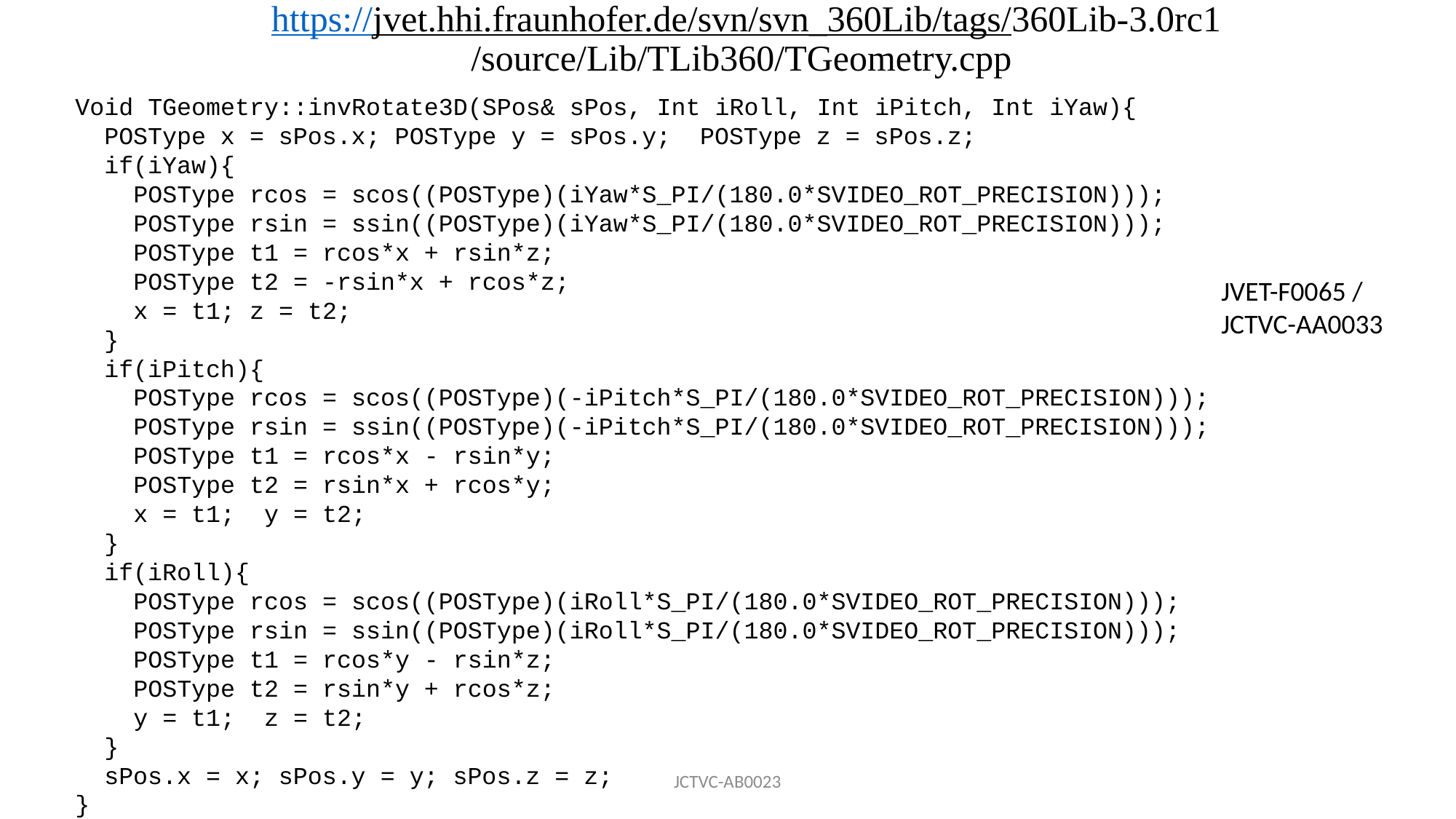

# https://jvet.hhi.fraunhofer.de/svn/svn_360Lib/tags/360Lib-3.0rc1 /source/Lib/TLib360/TGeometry.cpp
Void TGeometry::invRotate3D(SPos& sPos, Int iRoll, Int iPitch, Int iYaw){
  POSType x = sPos.x; POSType y = sPos.y;  POSType z = sPos.z;
  if(iYaw){
    POSType rcos = scos((POSType)(iYaw*S_PI/(180.0*SVIDEO_ROT_PRECISION)));
    POSType rsin = ssin((POSType)(iYaw*S_PI/(180.0*SVIDEO_ROT_PRECISION)));
    POSType t1 = rcos*x + rsin*z;
    POSType t2 = -rsin*x + rcos*z;
    x = t1; z = t2;
  }
  if(iPitch){
    POSType rcos = scos((POSType)(-iPitch*S_PI/(180.0*SVIDEO_ROT_PRECISION)));
    POSType rsin = ssin((POSType)(-iPitch*S_PI/(180.0*SVIDEO_ROT_PRECISION)));
    POSType t1 = rcos*x - rsin*y;
    POSType t2 = rsin*x + rcos*y;
    x = t1;  y = t2;
  }
  if(iRoll){
    POSType rcos = scos((POSType)(iRoll*S_PI/(180.0*SVIDEO_ROT_PRECISION)));
    POSType rsin = ssin((POSType)(iRoll*S_PI/(180.0*SVIDEO_ROT_PRECISION)));
    POSType t1 = rcos*y - rsin*z;
    POSType t2 = rsin*y + rcos*z;
    y = t1;  z = t2;
  }
  sPos.x = x; sPos.y = y; sPos.z = z;
}
JVET-F0065 /
JCTVC-AA0033
JCTVC-AB0023